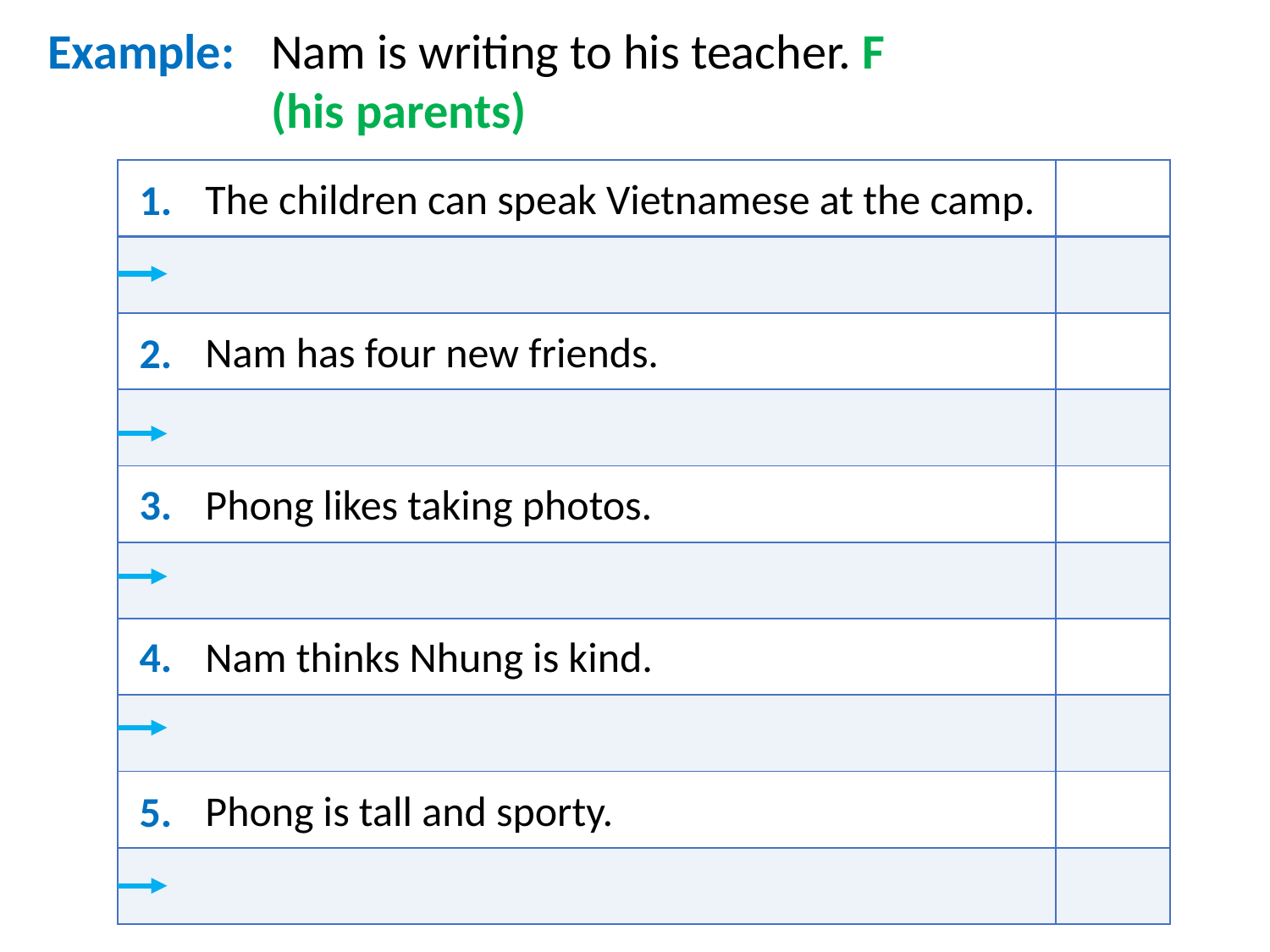

Example:
Nam is writing to his teacher. F
(his parents)
|  |  |
| --- | --- |
|  |  |
|  |  |
|  |  |
|  |  |
|  |  |
|  |  |
|  |  |
|  |  |
|  |  |
The children can speak Vietnamese at the camp.
1.
Nam has four new friends.
2.
3.
Phong likes taking photos.
4.
Nam thinks Nhung is kind.
Phong is tall and sporty.
5.